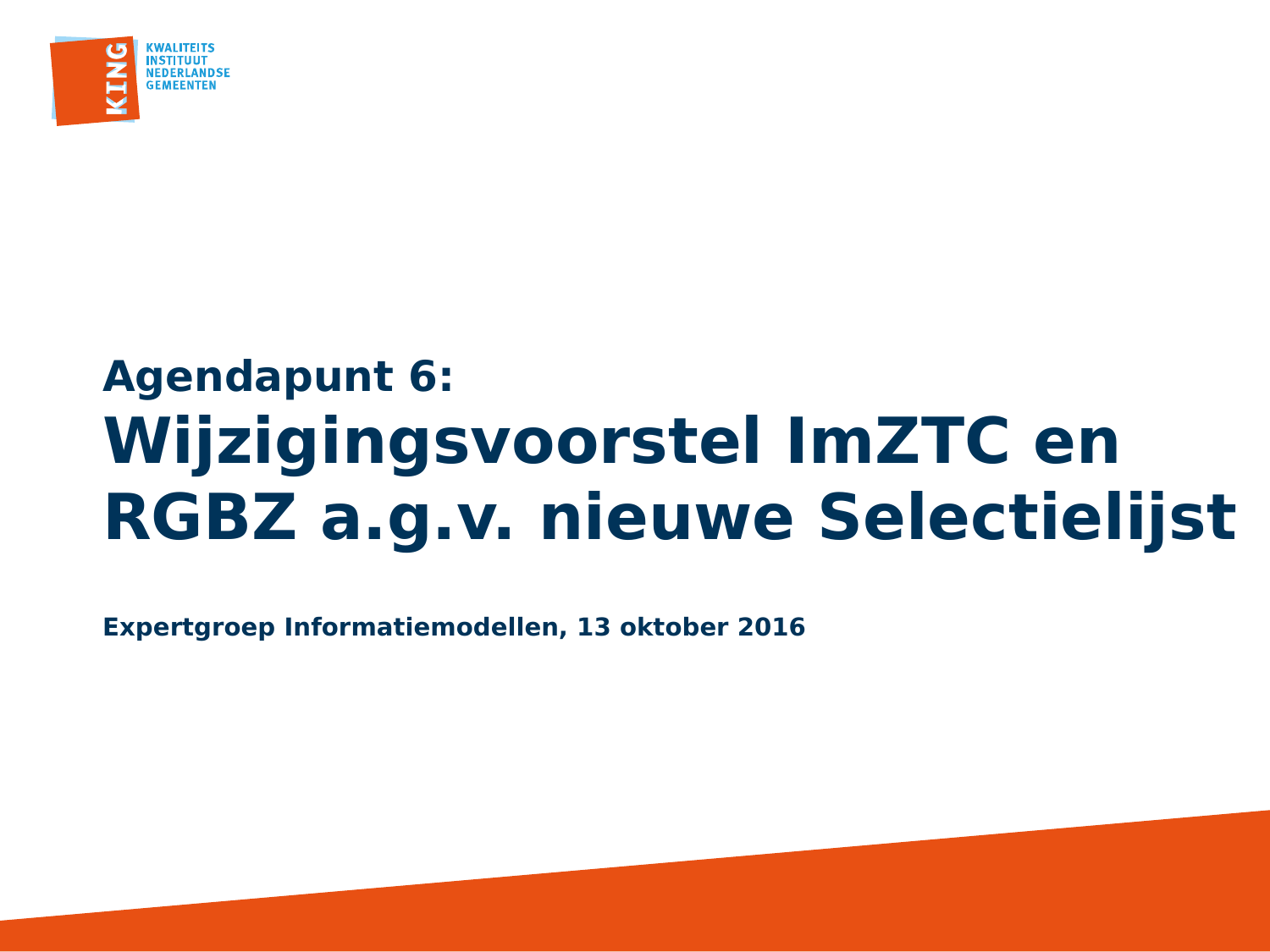

# Agendapunt 6: Wijzigingsvoorstel ImZTC en RGBZ a.g.v. nieuwe Selectielijst Expertgroep Informatiemodellen, 13 oktober 2016